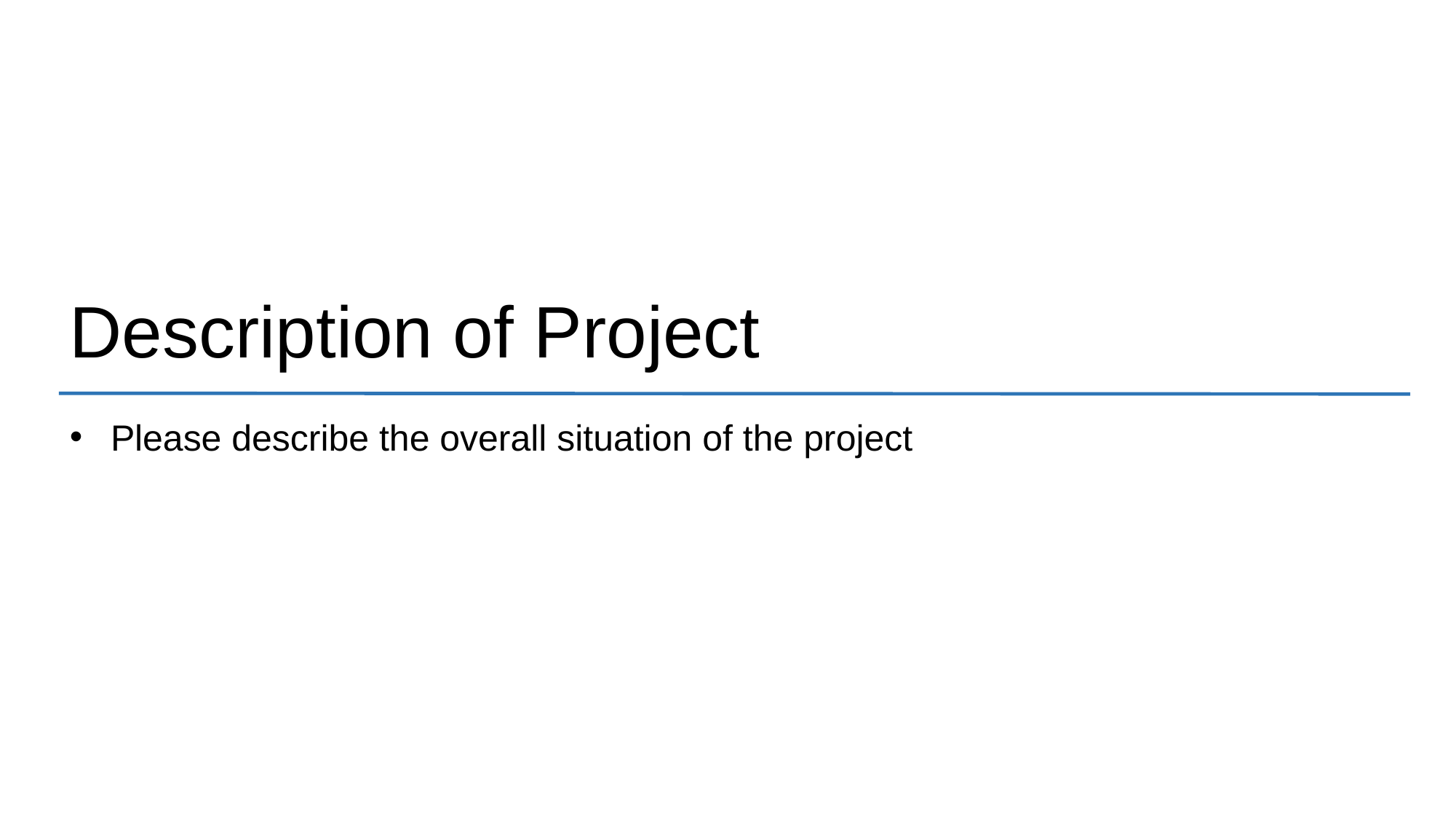

Description of Project
Please describe the overall situation of the project